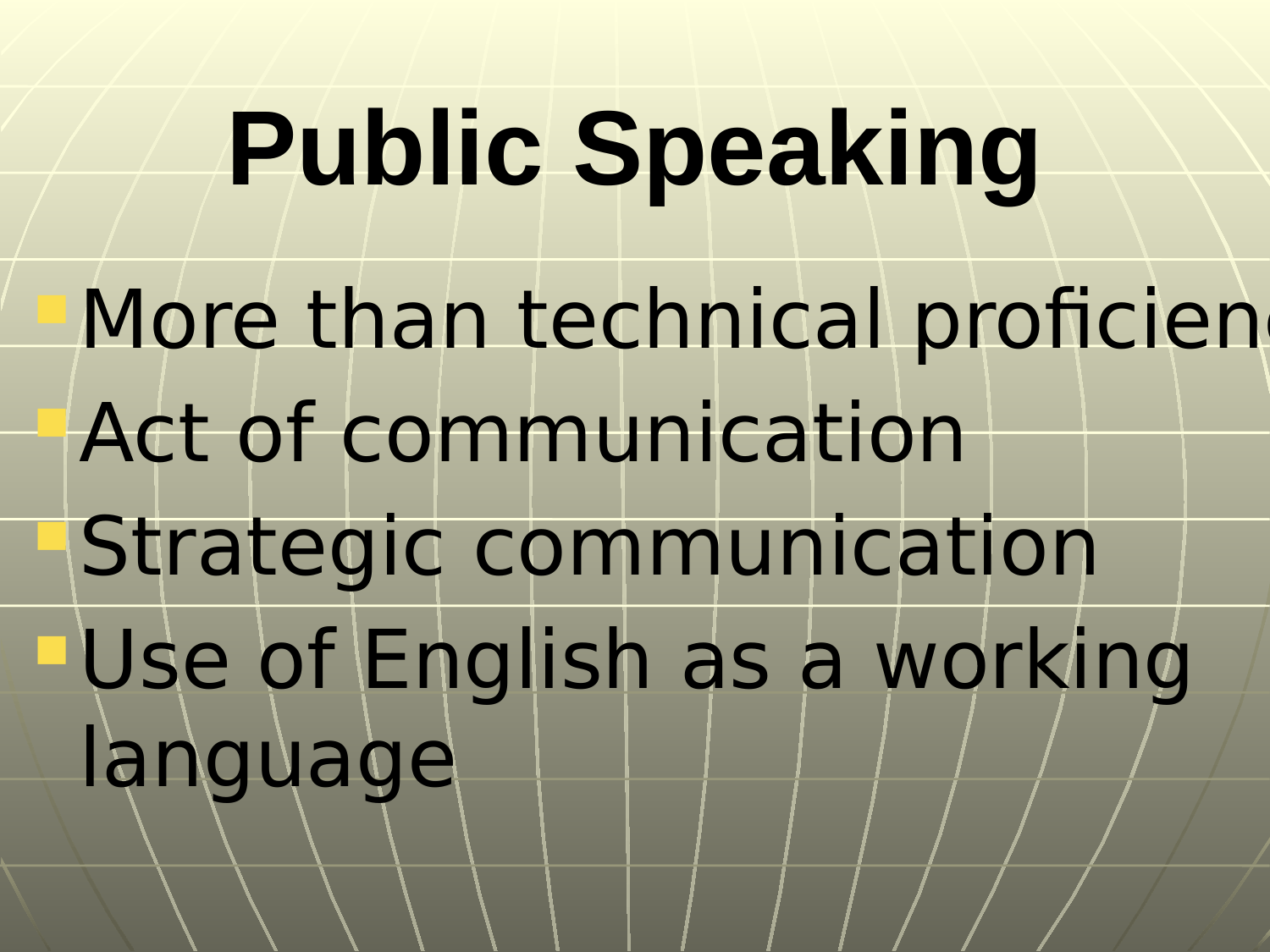

Public Speaking
More than technical proficiency
Act of communication
Strategic communication
Use of English as a working language